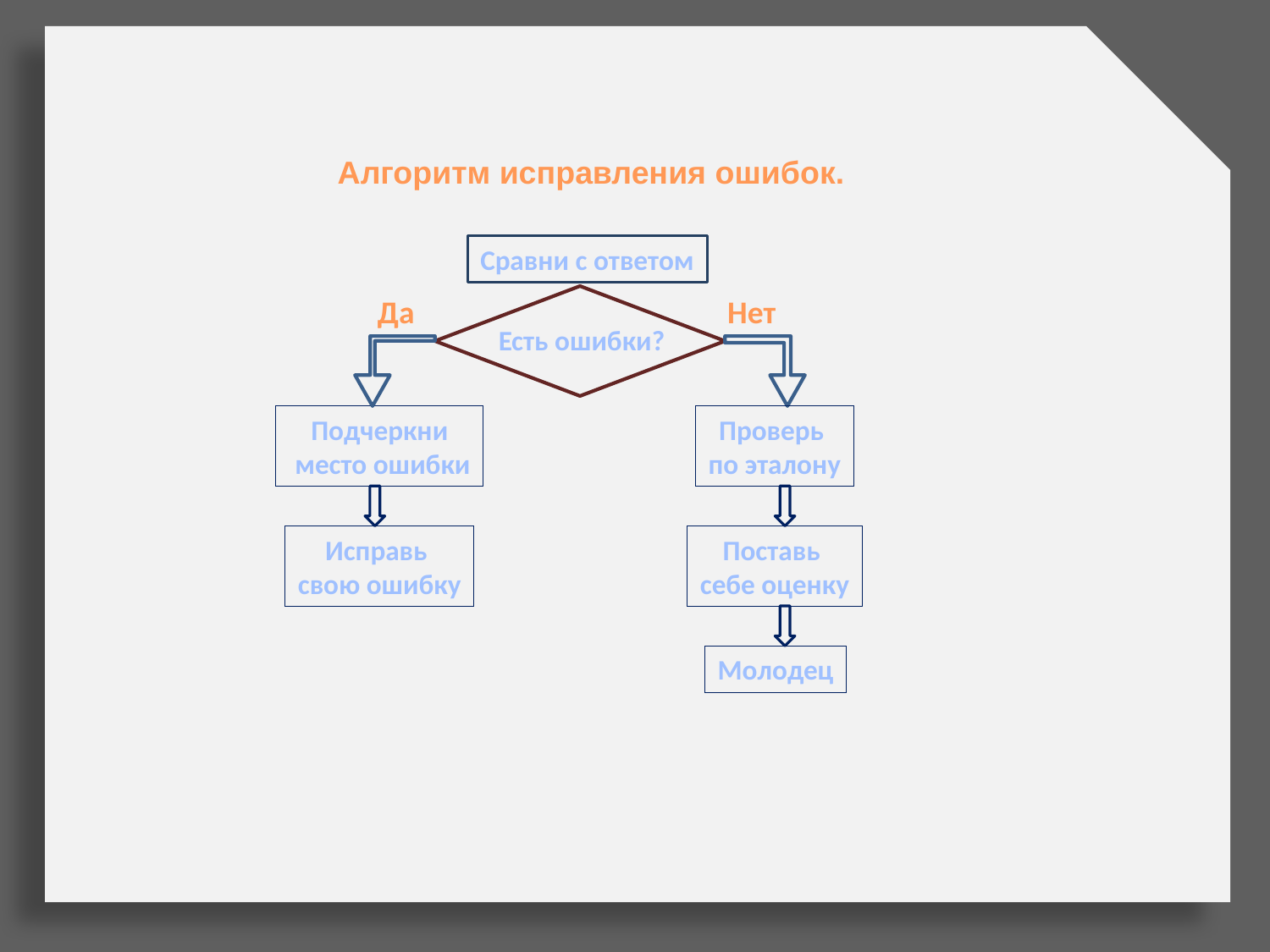

Алгоритм исправления ошибок.
Сравни с ответом
Да

Нет
Есть ошибки?

Подчеркни
 место ошибки
Проверь
по эталону

Исправь
свою ошибку
Поставь
себе оценку

Молодец